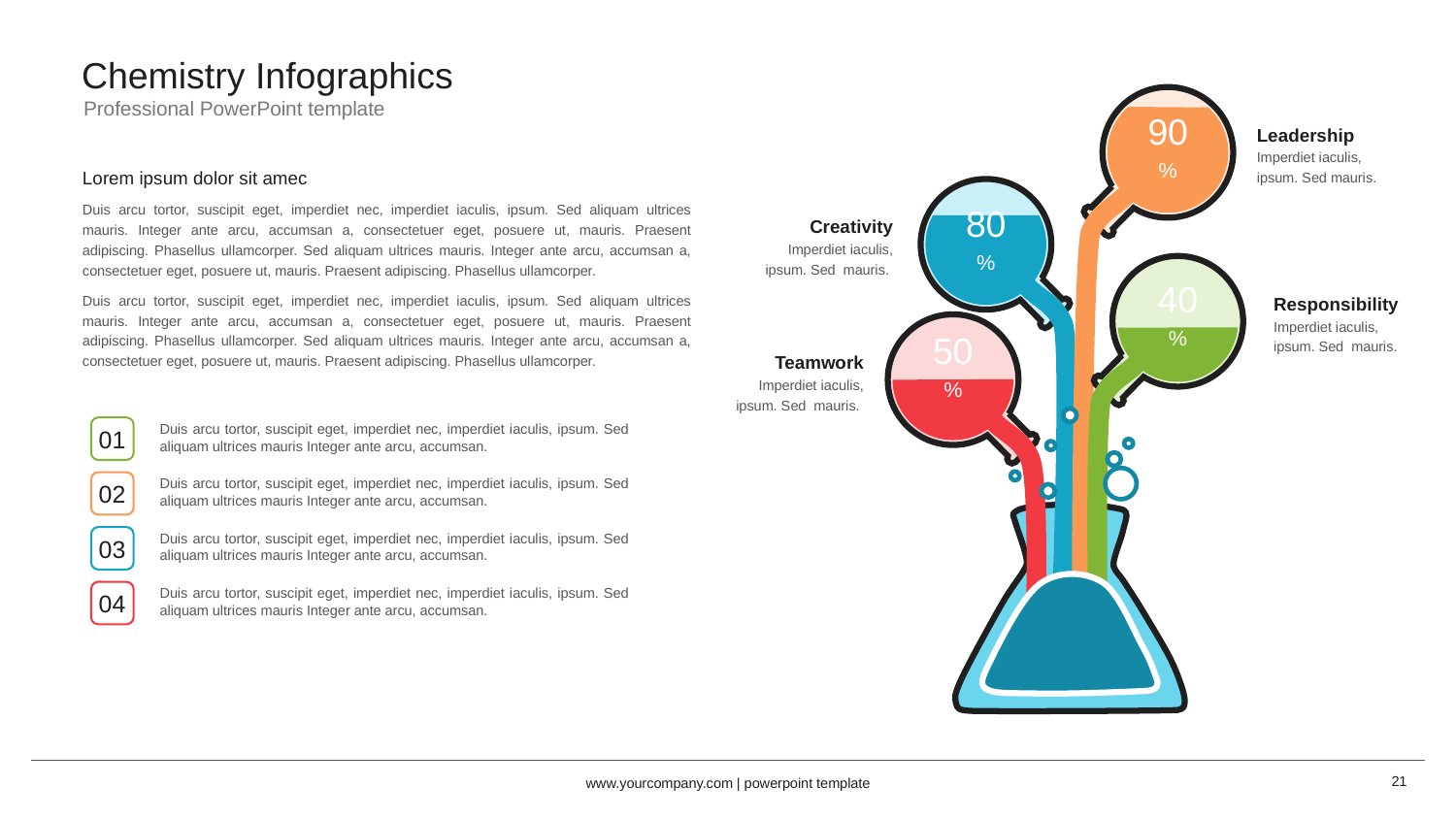

# Chemistry Infographics

90%

Professional PowerPoint template
Leadership
Imperdiet iaculis, ipsum. Sed mauris.
Lorem ipsum dolor sit amec
Duis arcu tortor, suscipit eget, imperdiet nec, imperdiet iaculis, ipsum. Sed aliquam ultrices mauris. Integer ante arcu, accumsan a, consectetuer eget, posuere ut, mauris. Praesent adipiscing. Phasellus ullamcorper. Sed aliquam ultrices mauris. Integer ante arcu, accumsan a, consectetuer eget, posuere ut, mauris. Praesent adipiscing. Phasellus ullamcorper.
Duis arcu tortor, suscipit eget, imperdiet nec, imperdiet iaculis, ipsum. Sed aliquam ultrices mauris. Integer ante arcu, accumsan a, consectetuer eget, posuere ut, mauris. Praesent adipiscing. Phasellus ullamcorper. Sed aliquam ultrices mauris. Integer ante arcu, accumsan a, consectetuer eget, posuere ut, mauris. Praesent adipiscing. Phasellus ullamcorper.

80%

Creativity
Imperdiet iaculis, ipsum. Sed  mauris.

40%

Responsibility
Imperdiet iaculis, ipsum. Sed  mauris.

50%

Teamwork
Imperdiet iaculis, ipsum. Sed  mauris.

01
Duis arcu tortor, suscipit eget, imperdiet nec, imperdiet iaculis, ipsum. Sed aliquam ultrices mauris Integer ante arcu, accumsan.
02
Duis arcu tortor, suscipit eget, imperdiet nec, imperdiet iaculis, ipsum. Sed aliquam ultrices mauris Integer ante arcu, accumsan.

03
Duis arcu tortor, suscipit eget, imperdiet nec, imperdiet iaculis, ipsum. Sed aliquam ultrices mauris Integer ante arcu, accumsan.

04
Duis arcu tortor, suscipit eget, imperdiet nec, imperdiet iaculis, ipsum. Sed aliquam ultrices mauris Integer ante arcu, accumsan.

www.yourcompany.com | powerpoint template
21